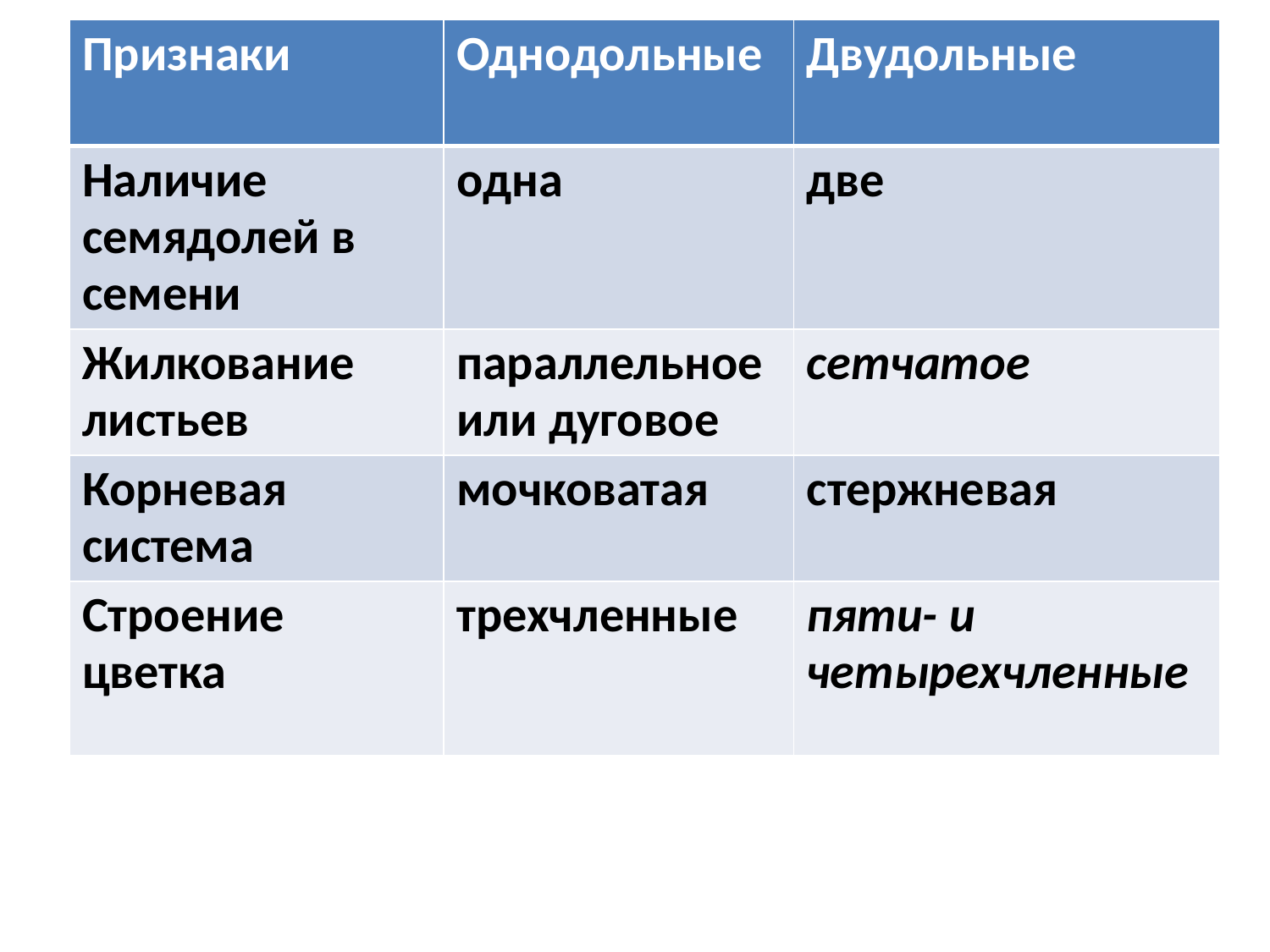

| Признаки | Однодольные | Двудольные |
| --- | --- | --- |
| Наличие семядолей в семени | одна | две |
| Жилкование листьев | параллельное или дуговое | сетчатое |
| Корневая система | мочковатая | стержневая |
| Строение цветка | трехчленные | пяти- и четырехчленные |